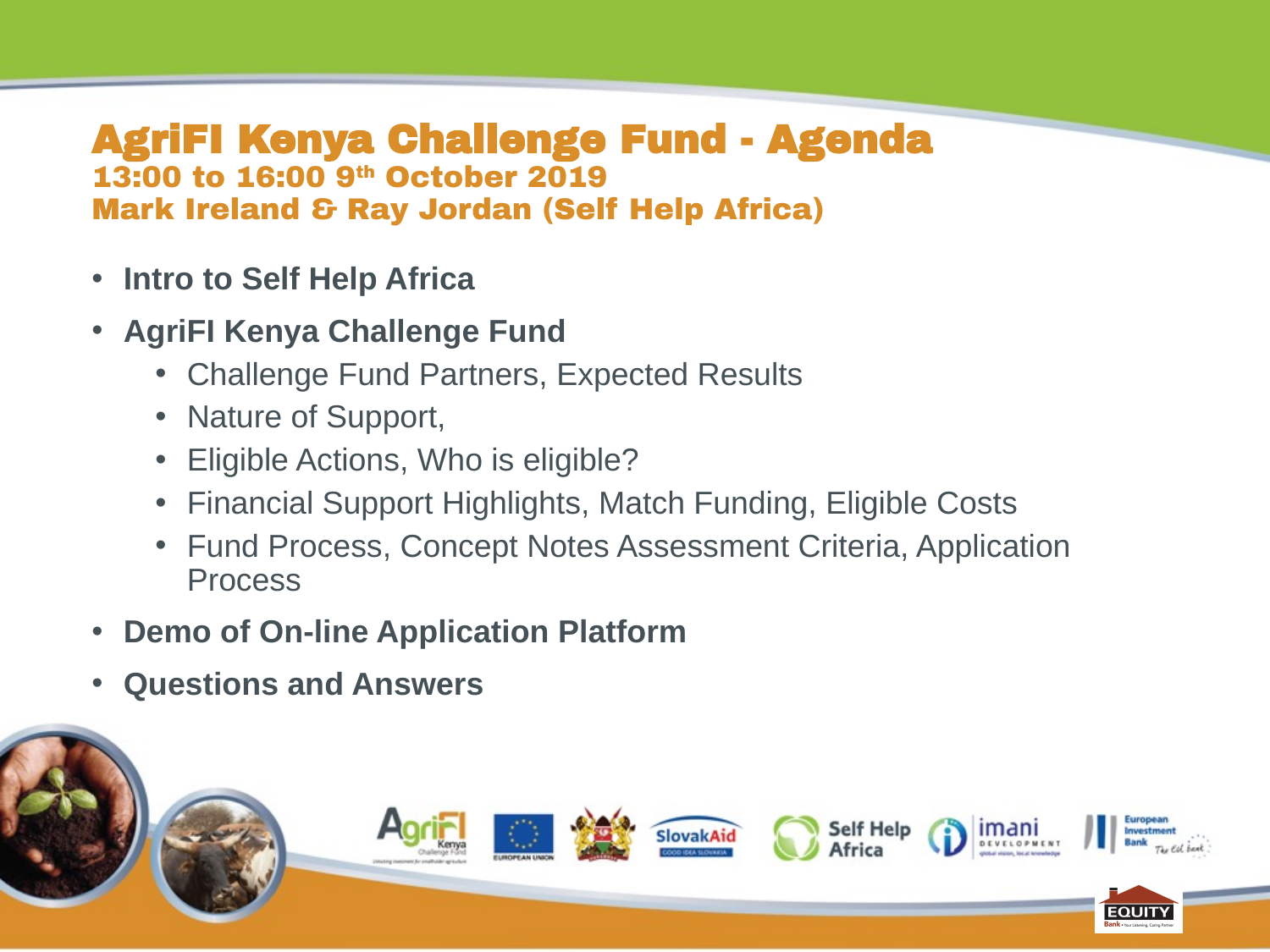

# AgriFI Kenya Challenge Fund - Agenda 13:00 to 16:00 9th October 2019 Mark Ireland & Ray Jordan (Self Help Africa)
Intro to Self Help Africa
AgriFI Kenya Challenge Fund
Challenge Fund Partners, Expected Results
Nature of Support,
Eligible Actions, Who is eligible?
Financial Support Highlights, Match Funding, Eligible Costs
Fund Process, Concept Notes Assessment Criteria, Application Process
Demo of On-line Application Platform
Questions and Answers